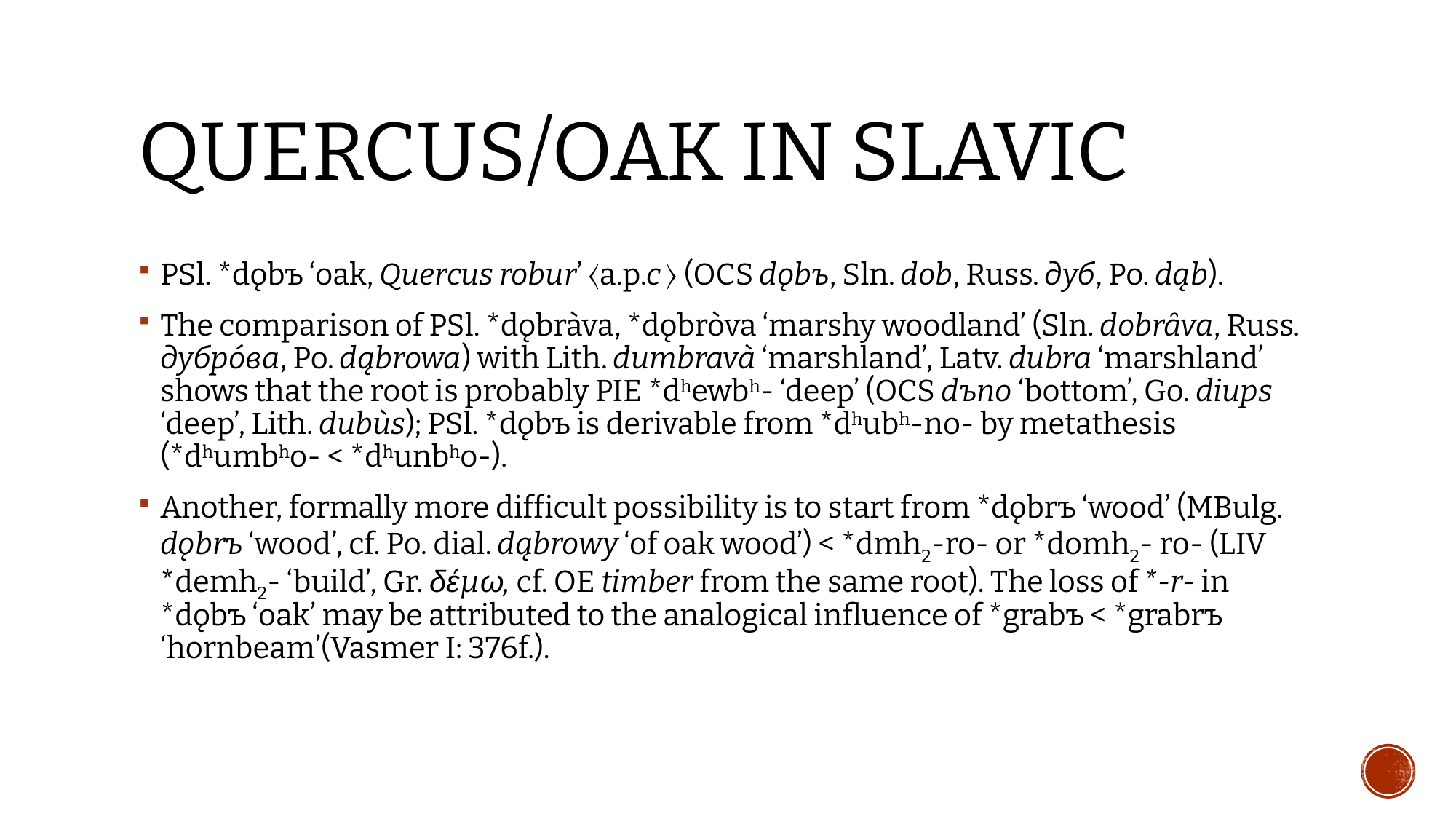

# Quercus/oak in slavic
PSl. *dǫbъ ‘oak, Quercus robur’ 〈a.p.c 〉 (OCS dǫbъ, Sln. dob, Russ. дуб, Po. dąb).
The comparison of PSl. *dǫbràva, *dǫbròva ‘marshy woodland’ (Sln. dobrȃva, Russ. дубрóва, Po. dąbrowa) with Lith. dumbravà ‘marshland’, Latv. dubra ‘marshland’ shows that the root is probably PIE *dhewbh- ‘deep’ (OCS dъno ‘bottom’, Go. diups ‘deep’, Lith. dubùs); PSl. *dǫbъ is derivable from *dhubh-no- by metathesis (*dhumbho- < *dhunbho-).
Another, formally more difficult possibility is to start from *dǫbrъ ‘wood’ (MBulg. dǫbrъ ‘wood’, cf. Po. dial. dąbrowy ‘of oak wood’) < *dmh2-ro- or *domh2- ro- (LIV *demh2- ‘build’, Gr. δέμω, cf. OE timber from the same root). The loss of *-r- in *dǫbъ ‘oak’ may be attributed to the analogical influence of *grabъ < *grabrъ  ‘hornbeam’(Vasmer I: 376f.).